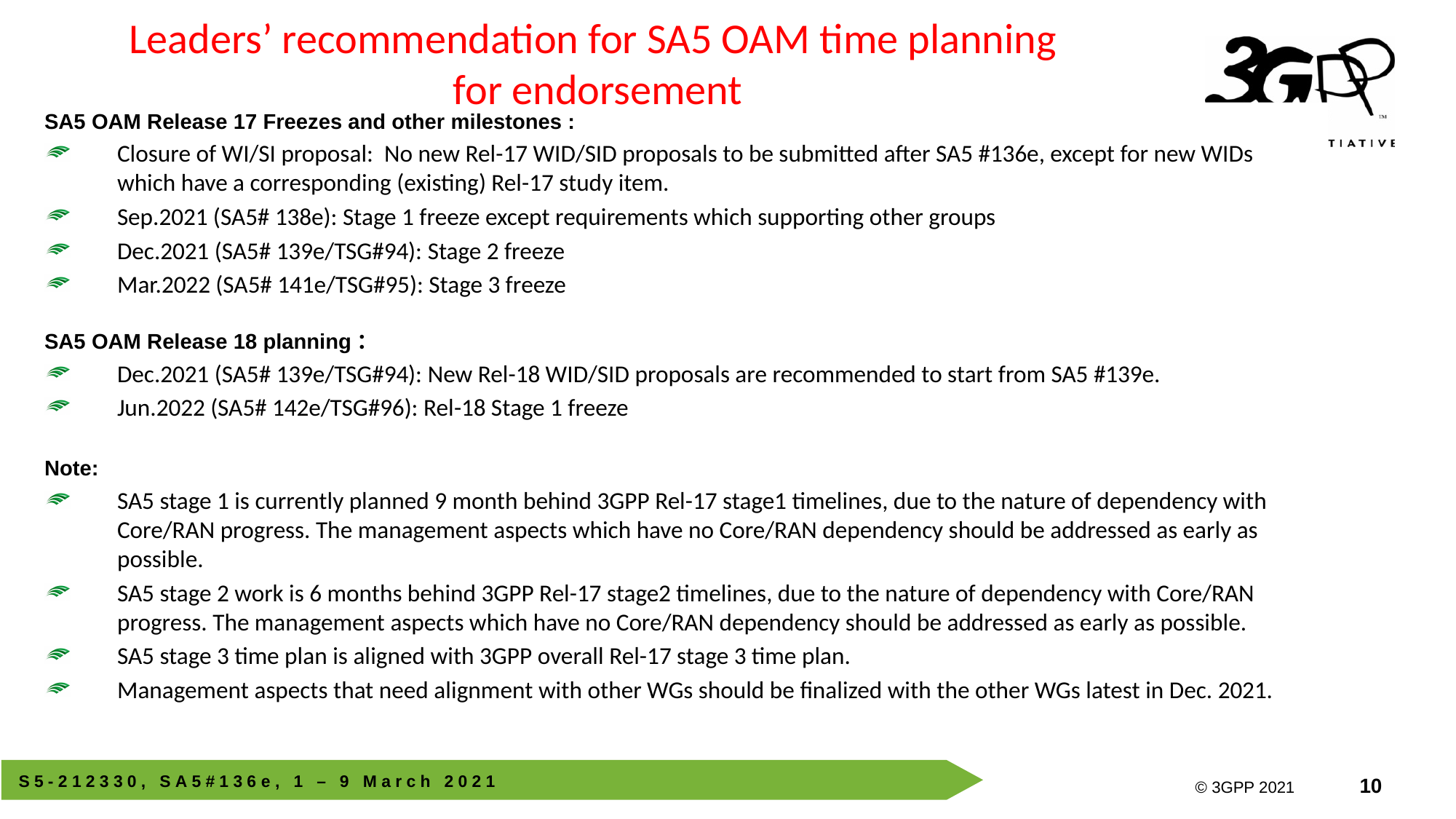

# Leaders’ recommendation for SA5 OAM time planning for endorsement
SA5 OAM Release 17 Freezes and other milestones :
Closure of WI/SI proposal:  No new Rel-17 WID/SID proposals to be submitted after SA5 #136e, except for new WIDs which have a corresponding (existing) Rel-17 study item.
Sep.2021 (SA5# 138e): Stage 1 freeze except requirements which supporting other groups
Dec.2021 (SA5# 139e/TSG#94): Stage 2 freeze
Mar.2022 (SA5# 141e/TSG#95): Stage 3 freeze

SA5 OAM Release 18 planning：
Dec.2021 (SA5# 139e/TSG#94): New Rel-18 WID/SID proposals are recommended to start from SA5 #139e.
Jun.2022 (SA5# 142e/TSG#96): Rel-18 Stage 1 freeze

Note:
SA5 stage 1 is currently planned 9 month behind 3GPP Rel-17 stage1 timelines, due to the nature of dependency with Core/RAN progress. The management aspects which have no Core/RAN dependency should be addressed as early as possible.
SA5 stage 2 work is 6 months behind 3GPP Rel-17 stage2 timelines, due to the nature of dependency with Core/RAN progress. The management aspects which have no Core/RAN dependency should be addressed as early as possible.
SA5 stage 3 time plan is aligned with 3GPP overall Rel-17 stage 3 time plan.
Management aspects that need alignment with other WGs should be finalized with the other WGs latest in Dec. 2021.